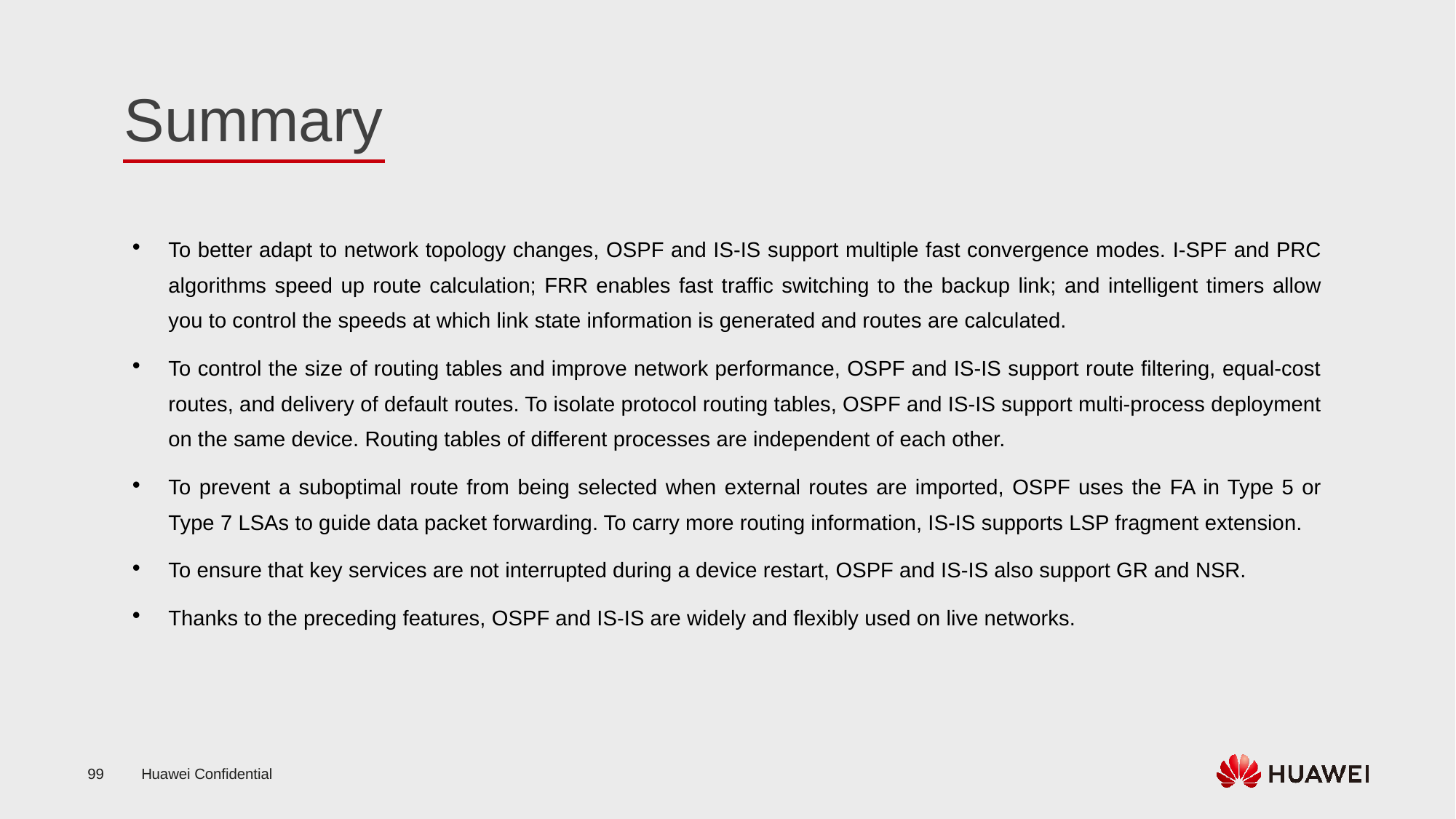

To better adapt to network topology changes, OSPF and IS-IS support multiple fast convergence modes. I-SPF and PRC algorithms speed up route calculation; FRR enables fast traffic switching to the backup link; and intelligent timers allow you to control the speeds at which link state information is generated and routes are calculated.
To control the size of routing tables and improve network performance, OSPF and IS-IS support route filtering, equal-cost routes, and delivery of default routes. To isolate protocol routing tables, OSPF and IS-IS support multi-process deployment on the same device. Routing tables of different processes are independent of each other.
To prevent a suboptimal route from being selected when external routes are imported, OSPF uses the FA in Type 5 or Type 7 LSAs to guide data packet forwarding. To carry more routing information, IS-IS supports LSP fragment extension.
To ensure that key services are not interrupted during a device restart, OSPF and IS-IS also support GR and NSR.
Thanks to the preceding features, OSPF and IS-IS are widely and flexibly used on live networks.